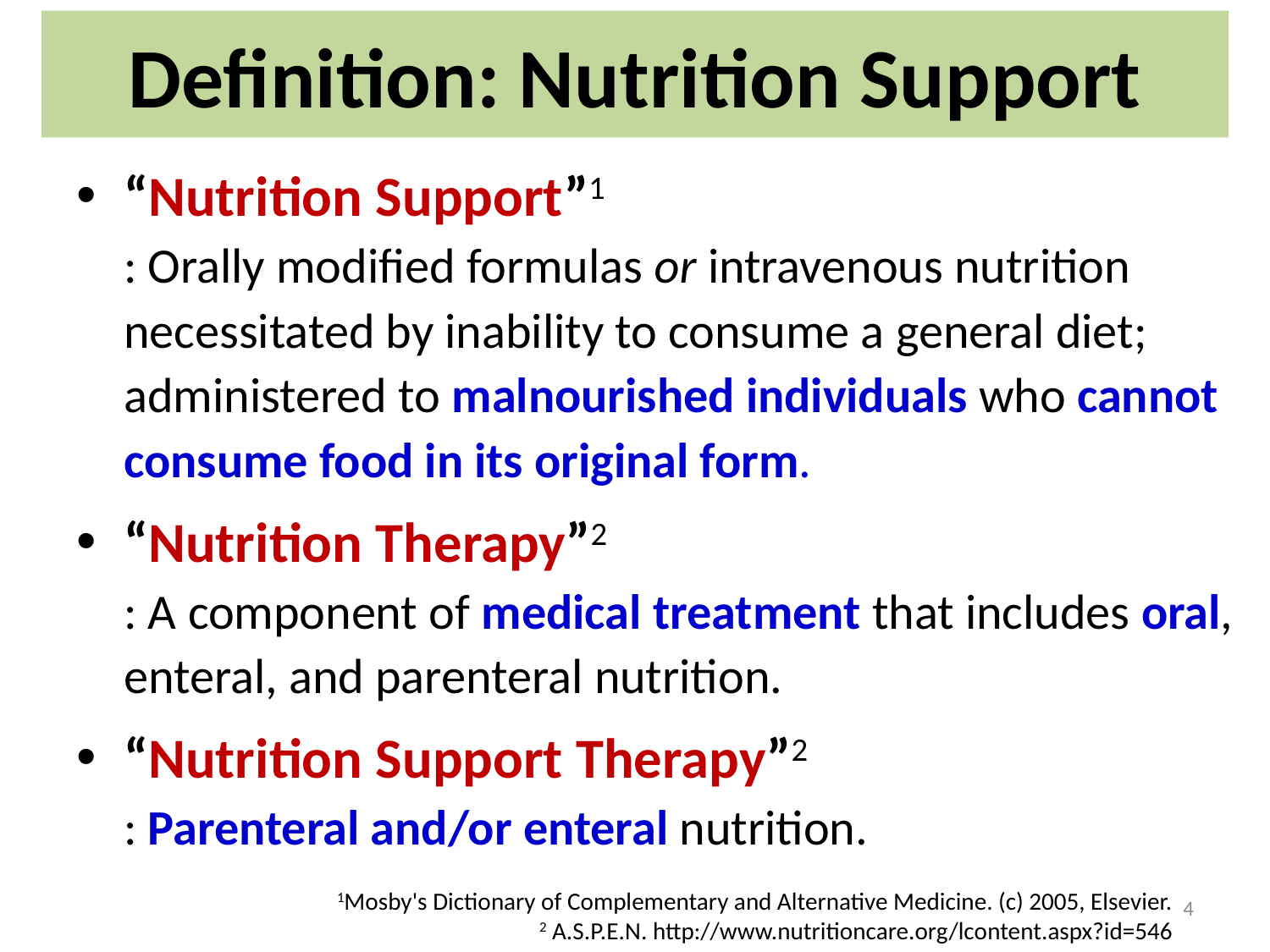

# Definition: Nutrition Support
“Nutrition Support”1
: Orally modified formulas or intravenous nutrition necessitated by inability to consume a general diet; administered to malnourished individuals who cannot consume food in its original form.
“Nutrition Therapy”2
: A component of medical treatment that includes oral, enteral, and parenteral nutrition.
“Nutrition Support Therapy”2
: Parenteral and/or enteral nutrition.

1Mosby's Dictionary of Complementary and Alternative Medicine. (c) 2005, Elsevier.
2 A.S.P.E.N. http://www.nutritioncare.org/lcontent.aspx?id=546
4